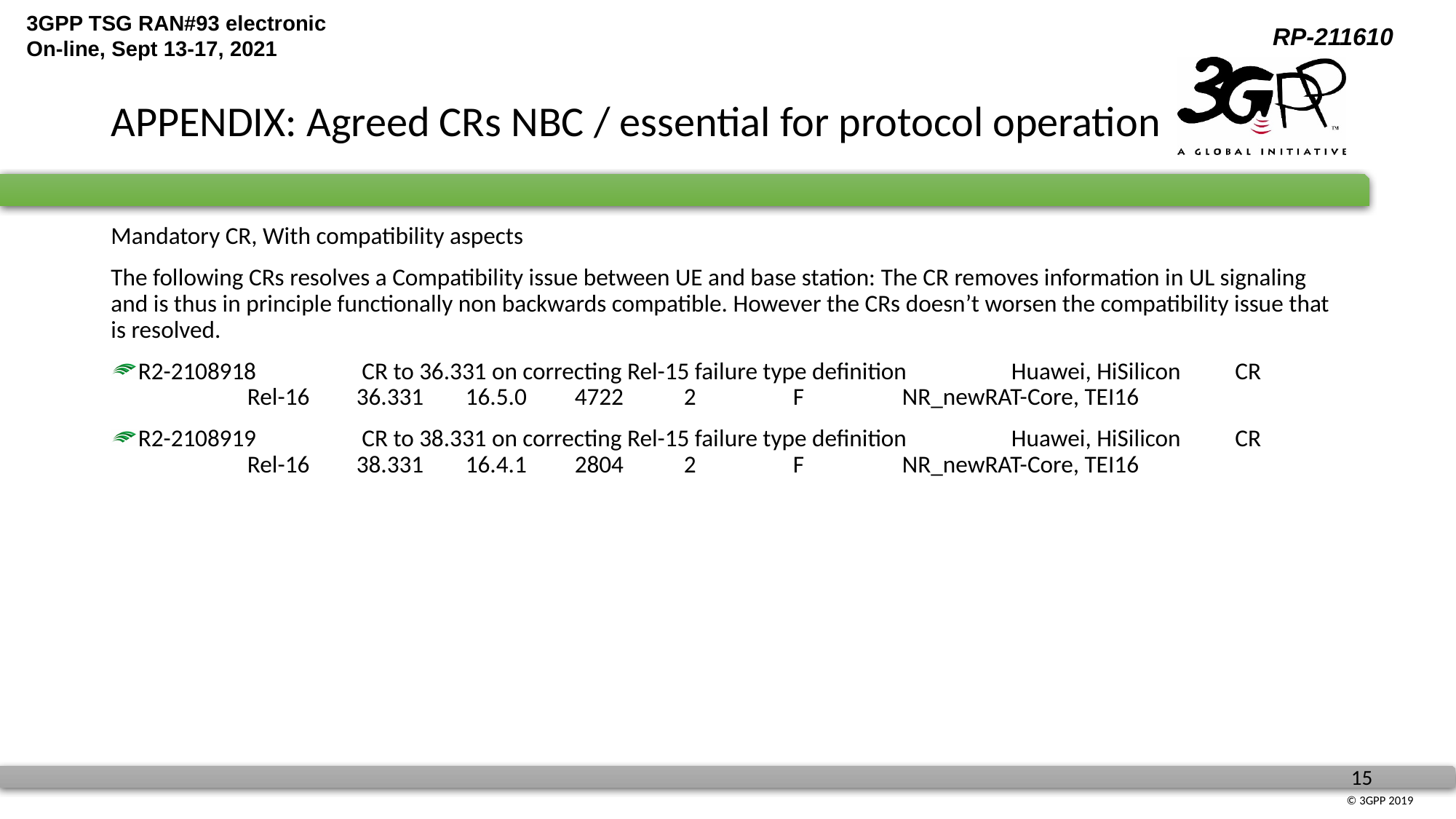

# APPENDIX: Agreed CRs NBC / essential for protocol operation
Mandatory CR, With compatibility aspects
The following CRs resolves a Compatibility issue between UE and base station: The CR removes information in UL signaling and is thus in principle functionally non backwards compatible. However the CRs doesn’t worsen the compatibility issue that is resolved.
R2-2108918	 CR to 36.331 on correcting Rel-15 failure type definition	Huawei, HiSilicon	 CR	Rel-16	36.331	16.5.0	4722	2	F	NR_newRAT-Core, TEI16
R2-2108919	 CR to 38.331 on correcting Rel-15 failure type definition	Huawei, HiSilicon	 CR	Rel-16	38.331	16.4.1	2804	2	F	NR_newRAT-Core, TEI16